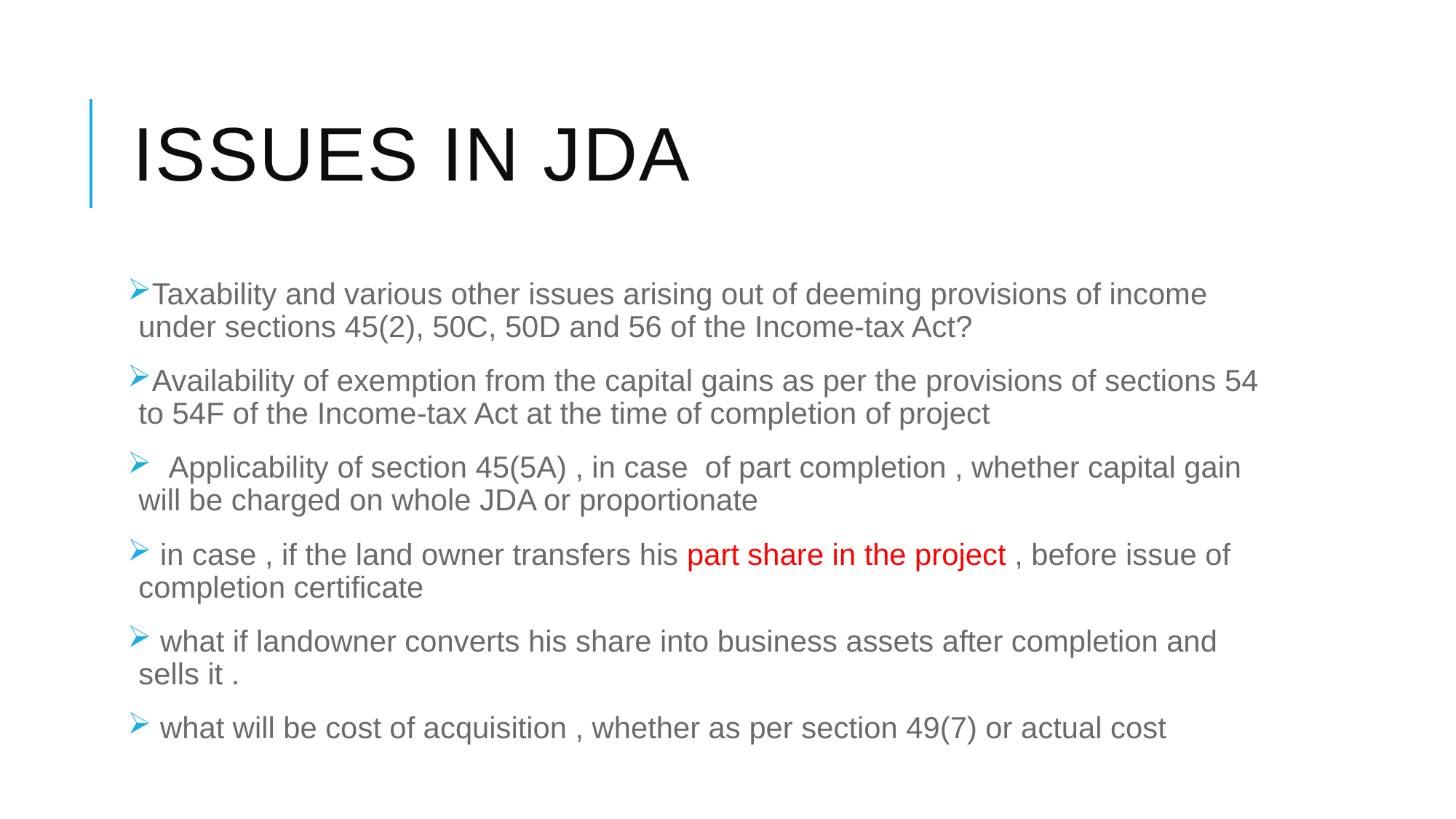

# Issues in JDA
Taxability and various other issues arising out of deeming provisions of income under sections 45(2), 50C, 50D and 56 of the Income-tax Act?
Availability of exemption from the capital gains as per the provisions of sections 54 to 54F of the Income-tax Act at the time of completion of project
  Applicability of section 45(5A) , in case  of part completion , whether capital gain will be charged on whole JDA or proportionate
 in case , if the land owner transfers his part share in the project , before issue of completion certificate
 what if landowner converts his share into business assets after completion and sells it .
 what will be cost of acquisition , whether as per section 49(7) or actual cost